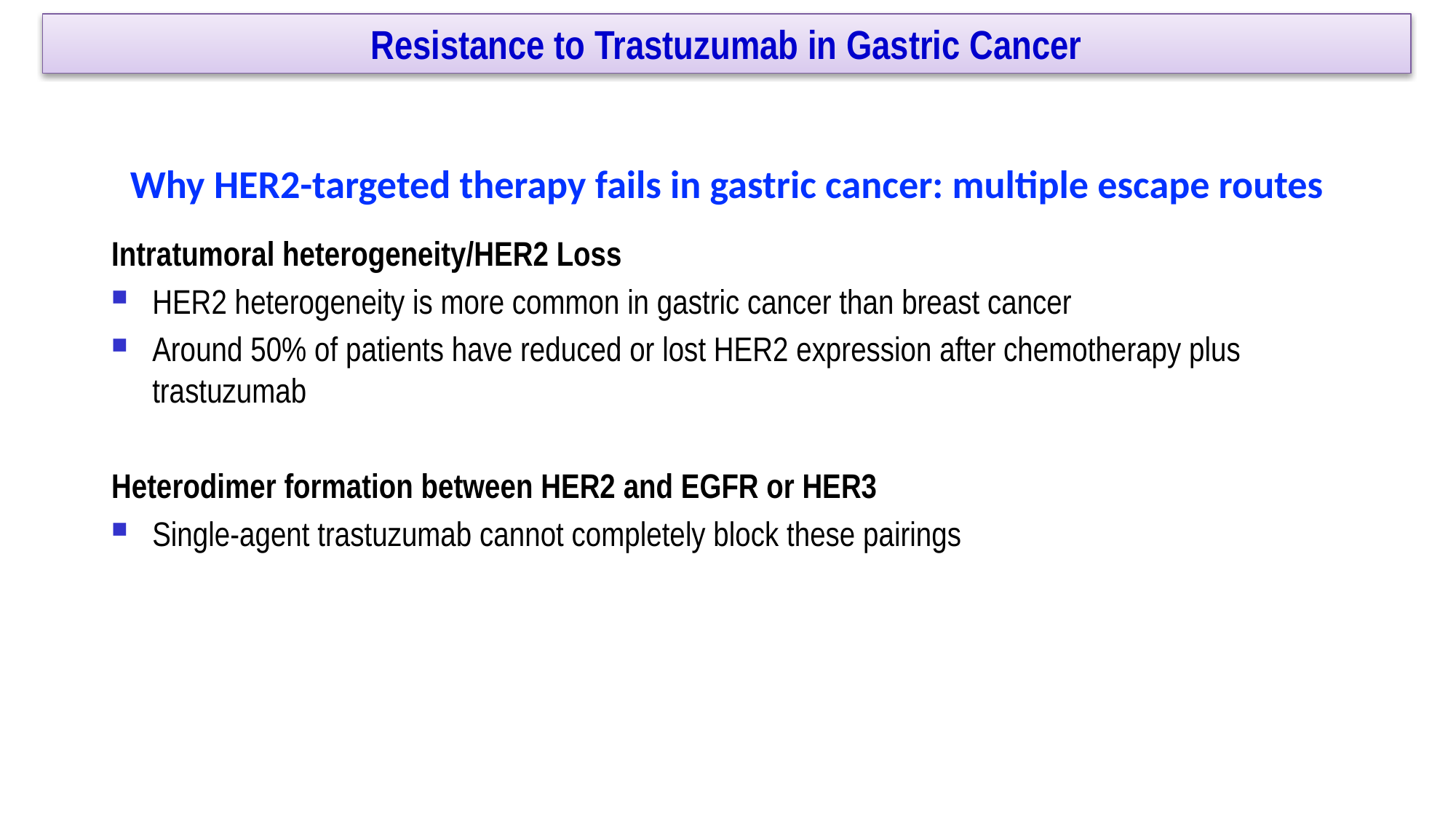

Resistance to Trastuzumab in Gastric Cancer

Why HER2-targeted therapy fails in gastric cancer: multiple escape routes

Intratumoral heterogeneity/HER2 Loss
HER2 heterogeneity is more common in gastric cancer than breast cancer
Around 50% of patients have reduced or lost HER2 expression after chemotherapy plus trastuzumab

Heterodimer formation between HER2 and EGFR or HER3
Single-agent trastuzumab cannot completely block these pairings